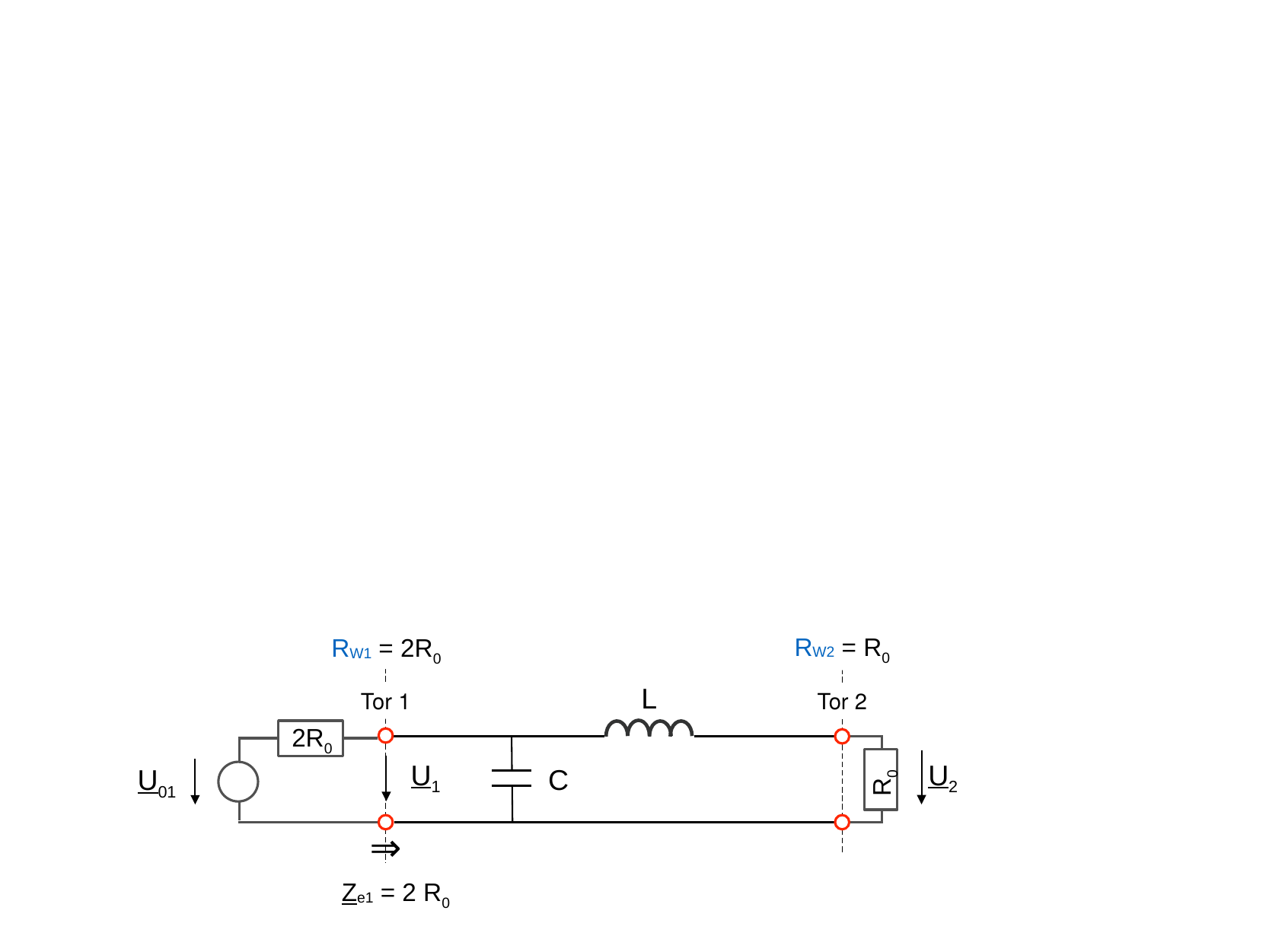

RW2 = R0
RW1 = 2R0

L
Tor 1
Tor 2
2R0

U1
U2

R0

U01
C

⇒

Ze1 = 2 R0